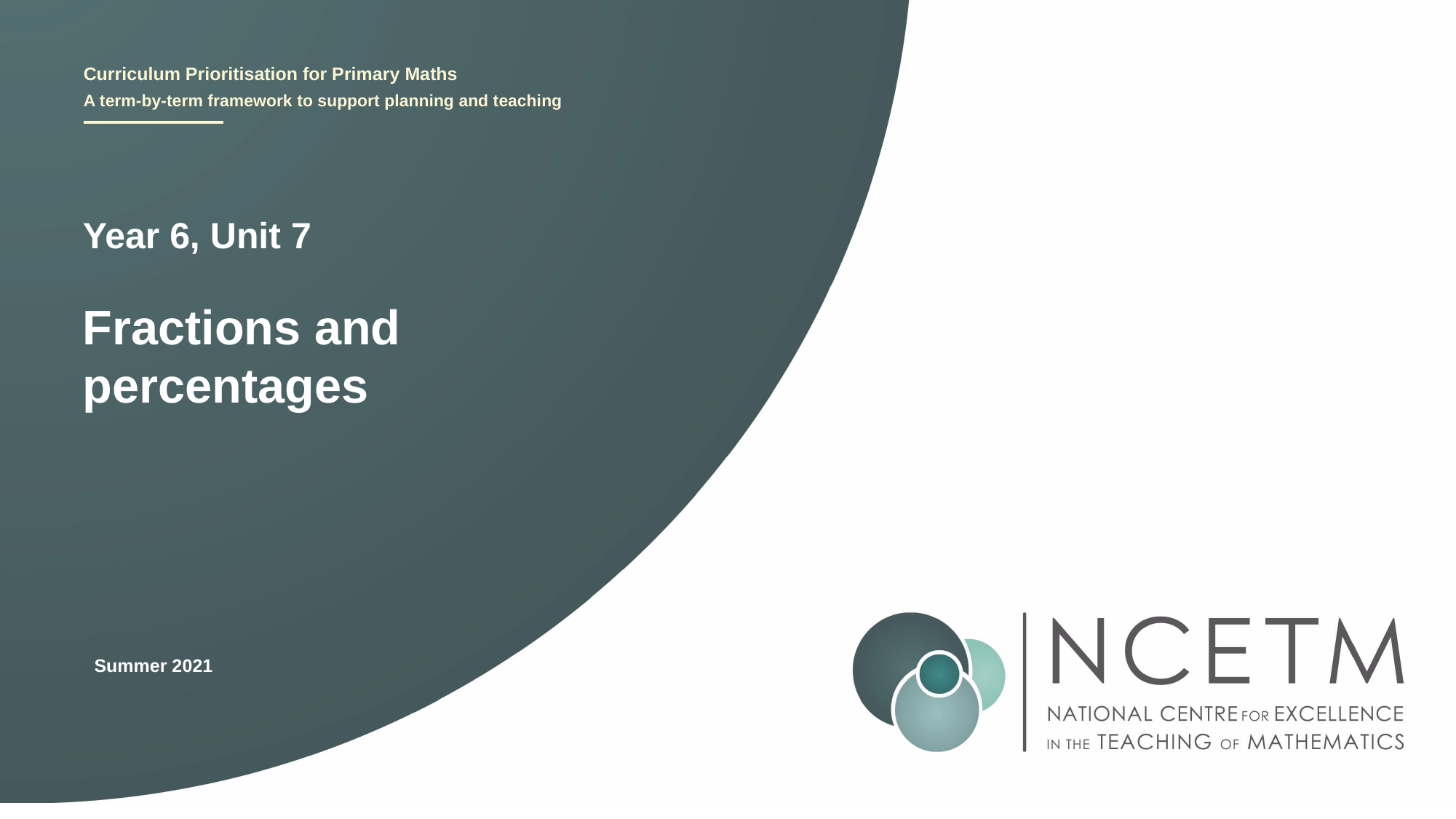

Year 6, Unit 7
Fractions and percentages